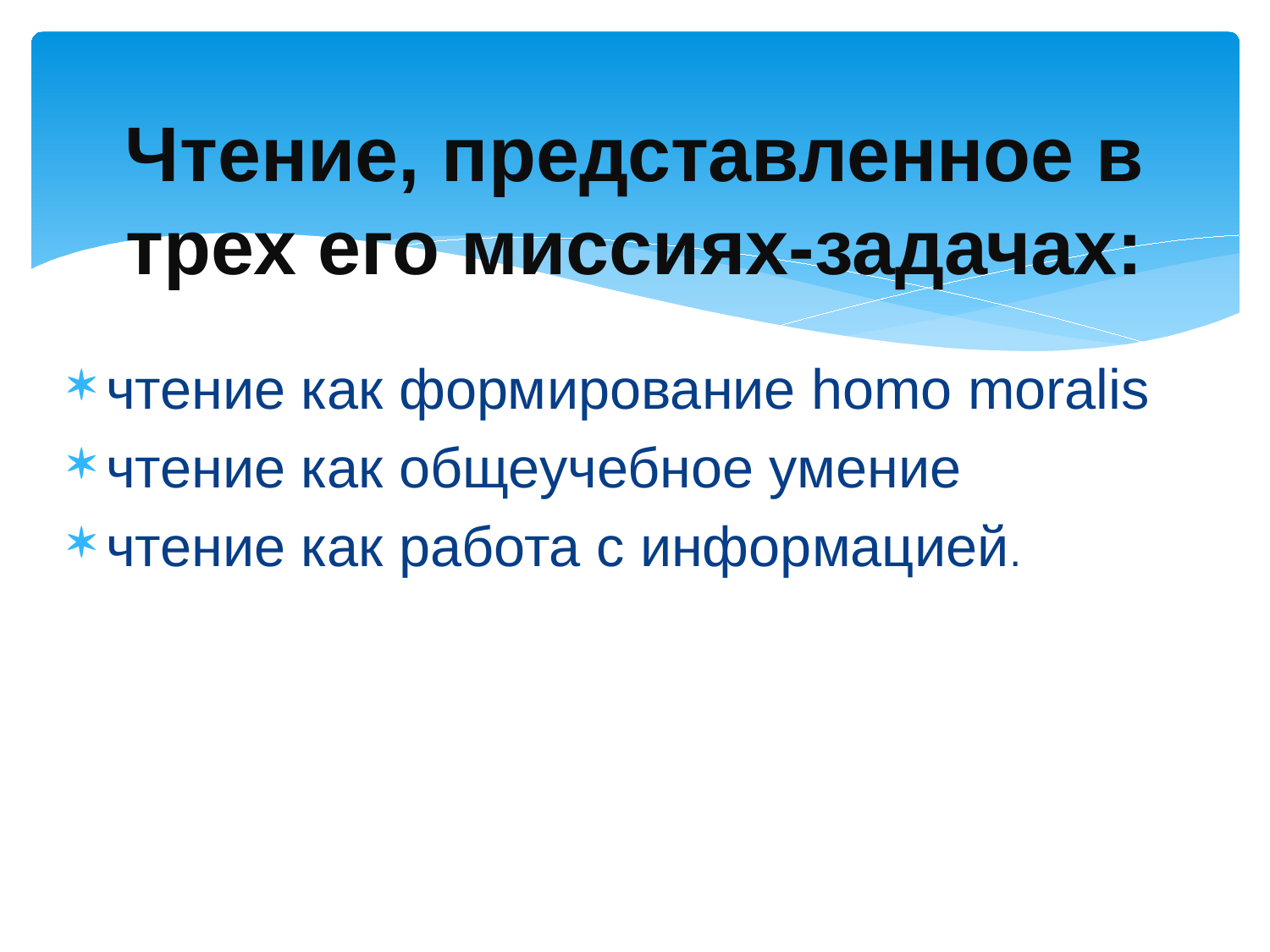

# Чтение, представленное в трех его миссиях-задачах:
чтение как формирование homo moralis
чтение как общеучебное умение
чтение как работа с информацией.